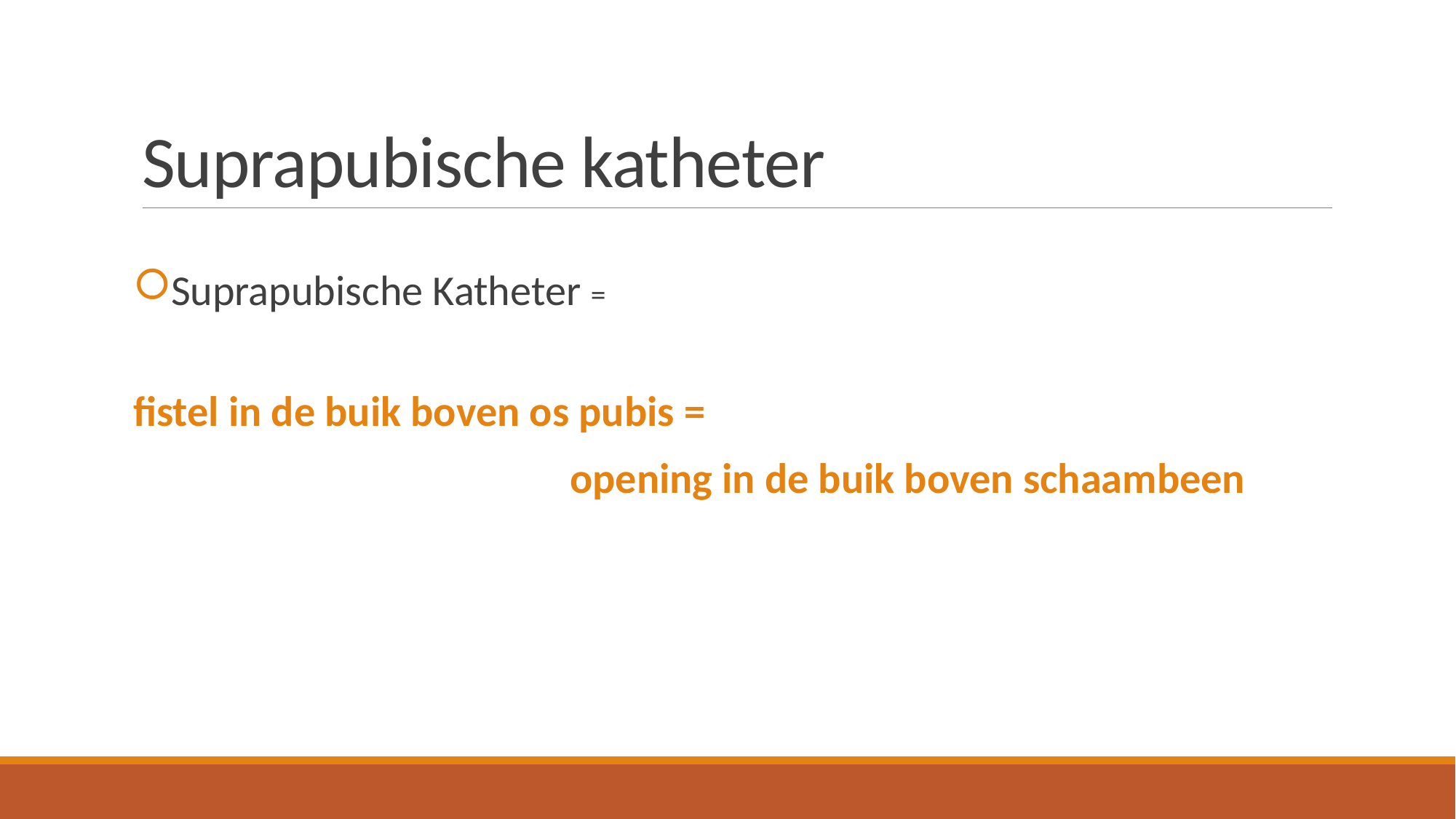

# Suprapubische katheter
Suprapubische Katheter =

fistel in de buik boven os pubis =
				opening in de buik boven schaambeen